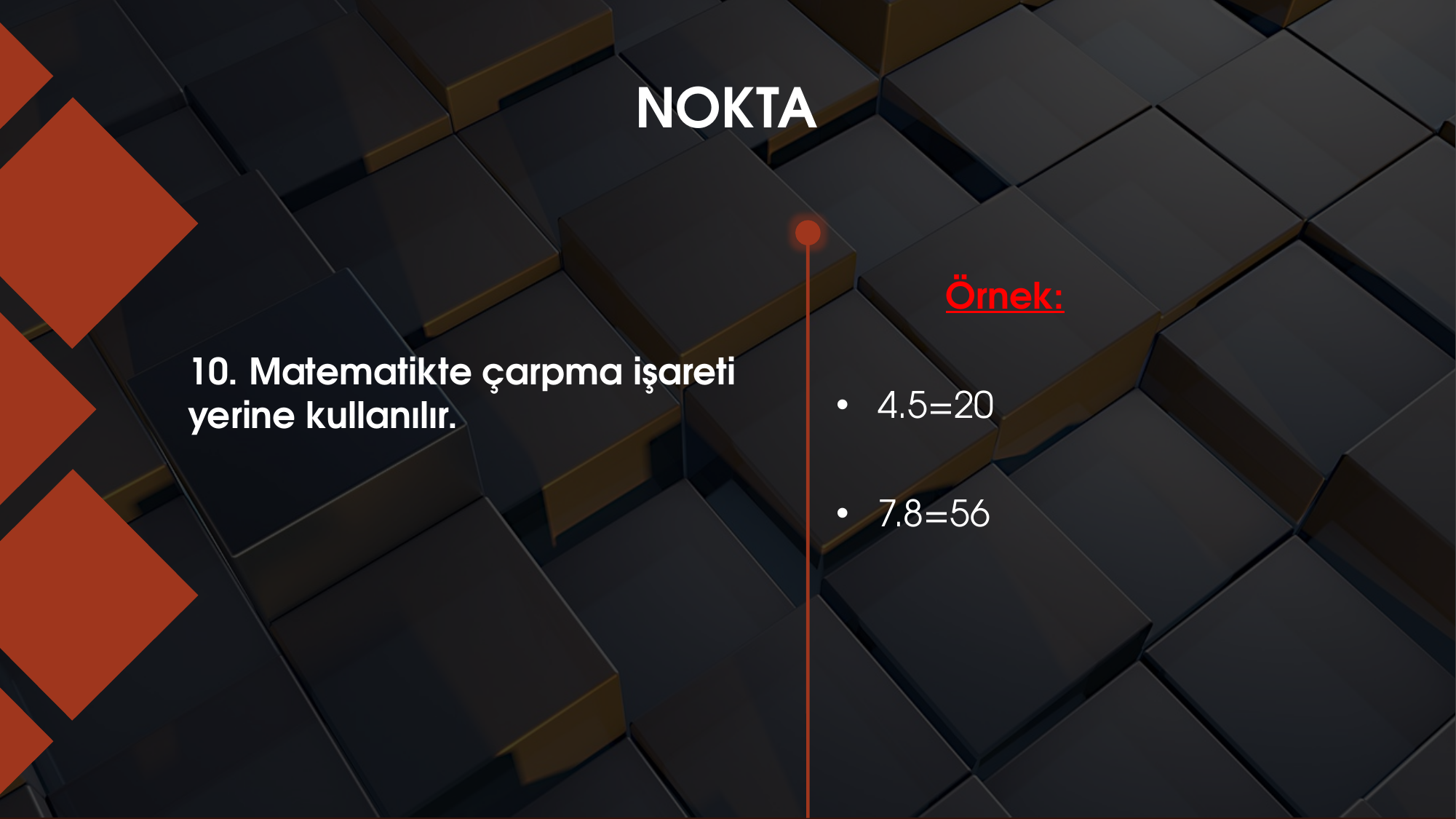

# NOKTA

	Örnek:

4.5=20

7.8=56

10. Matematikte çarpma işareti yerine kullanılır.